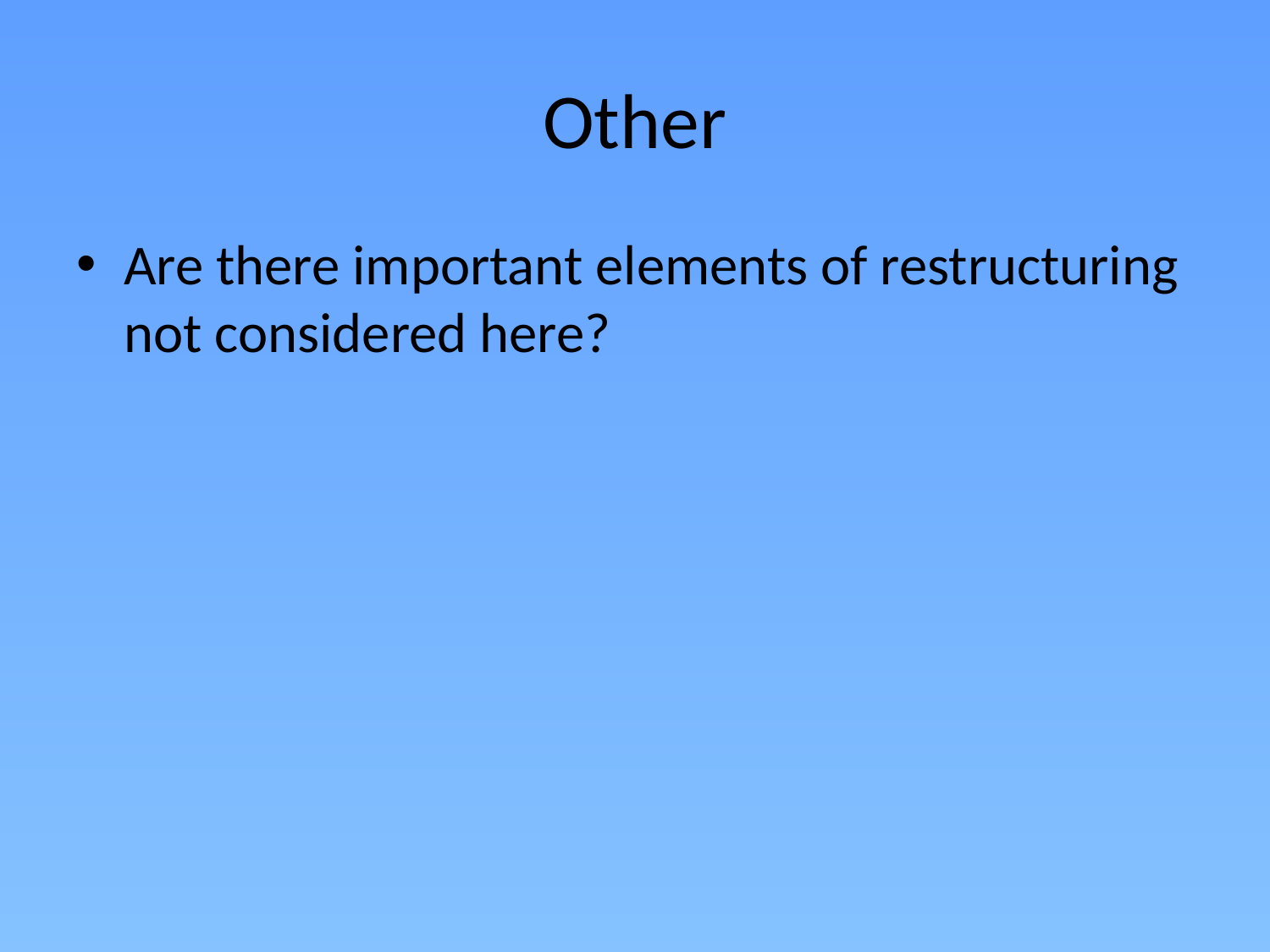

# Other
Are there important elements of restructuring not considered here?